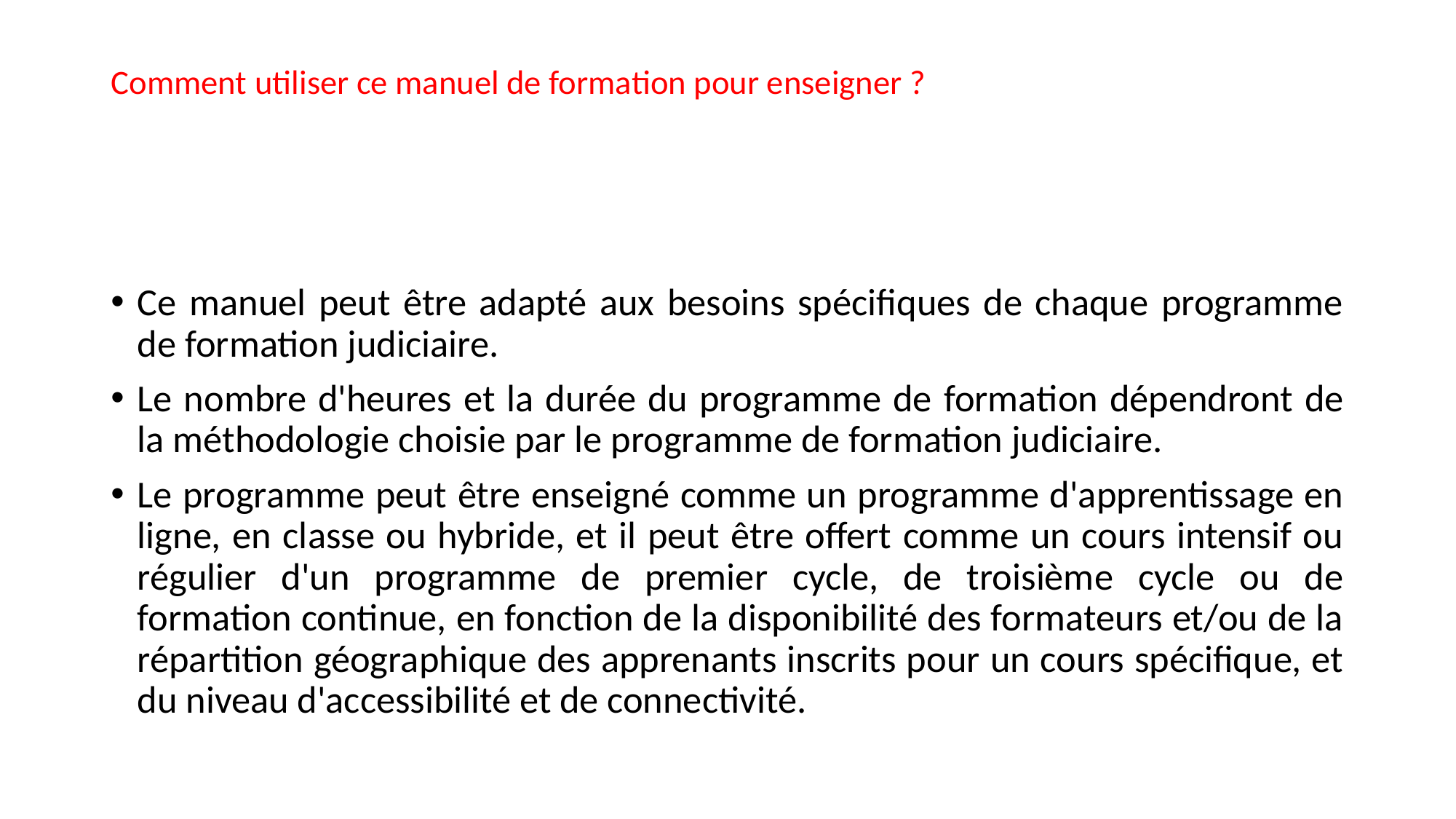

# Comment utiliser ce manuel de formation pour enseigner ?

Ce manuel peut être adapté aux besoins spécifiques de chaque programme de formation judiciaire.
Le nombre d'heures et la durée du programme de formation dépendront de la méthodologie choisie par le programme de formation judiciaire.
Le programme peut être enseigné comme un programme d'apprentissage en ligne, en classe ou hybride, et il peut être offert comme un cours intensif ou régulier d'un programme de premier cycle, de troisième cycle ou de formation continue, en fonction de la disponibilité des formateurs et/ou de la répartition géographique des apprenants inscrits pour un cours spécifique, et du niveau d'accessibilité et de connectivité.